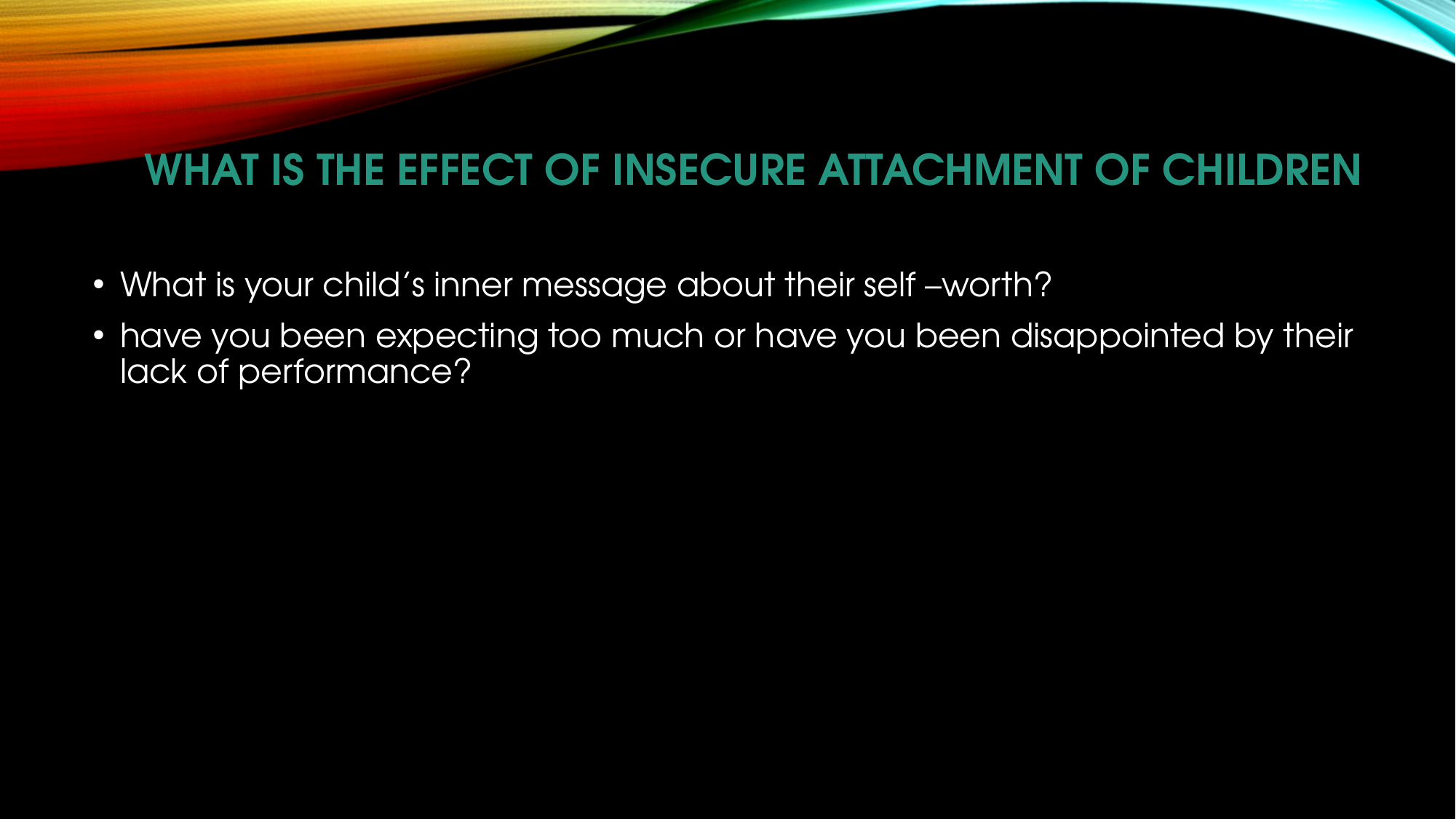

# What is the effect of insecure attachment of children
What is your child’s inner message about their self –worth?
have you been expecting too much or have you been disappointed by their lack of performance?